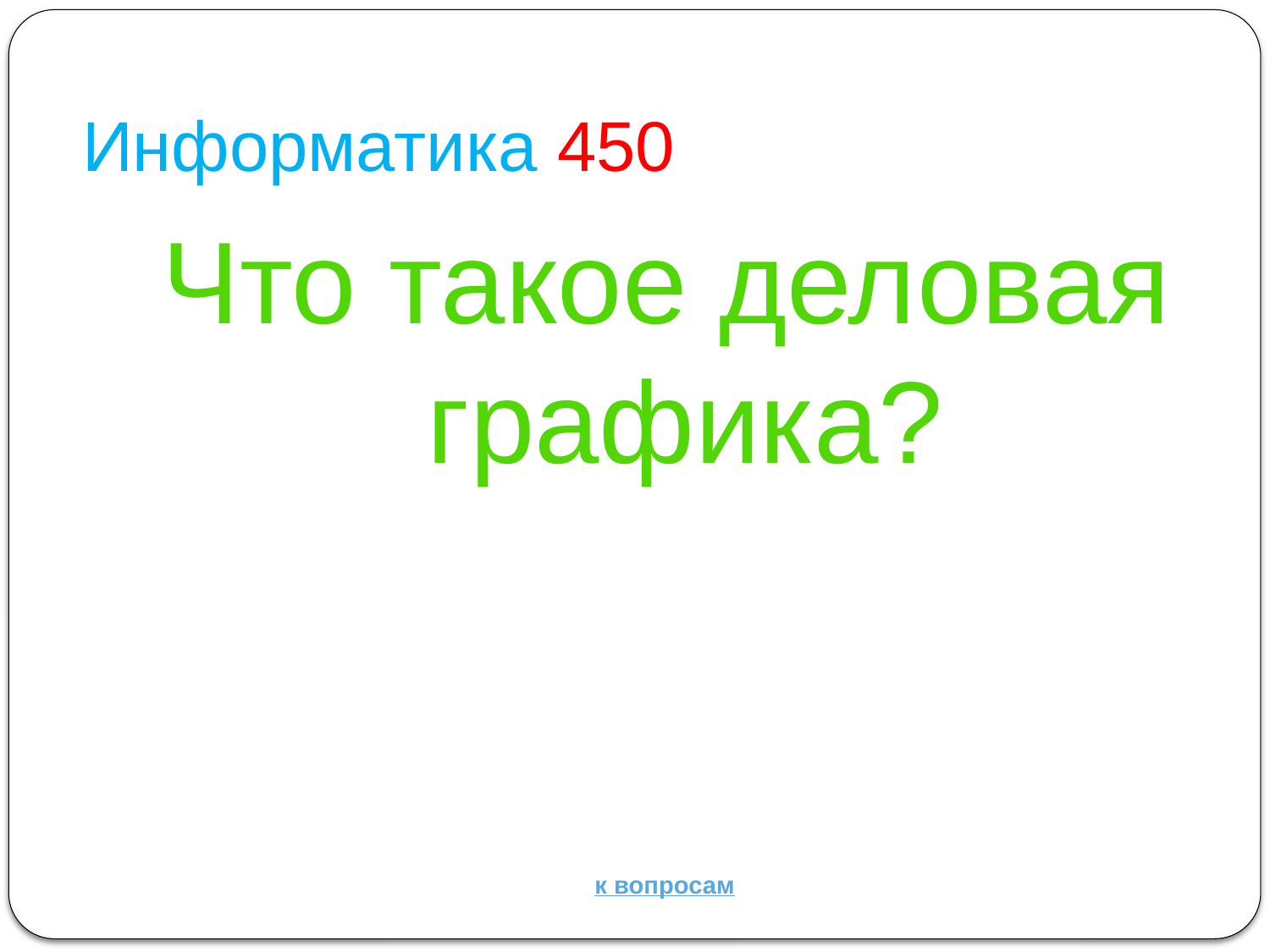

# Информатика 450
Что такое деловая графика?
к вопросам